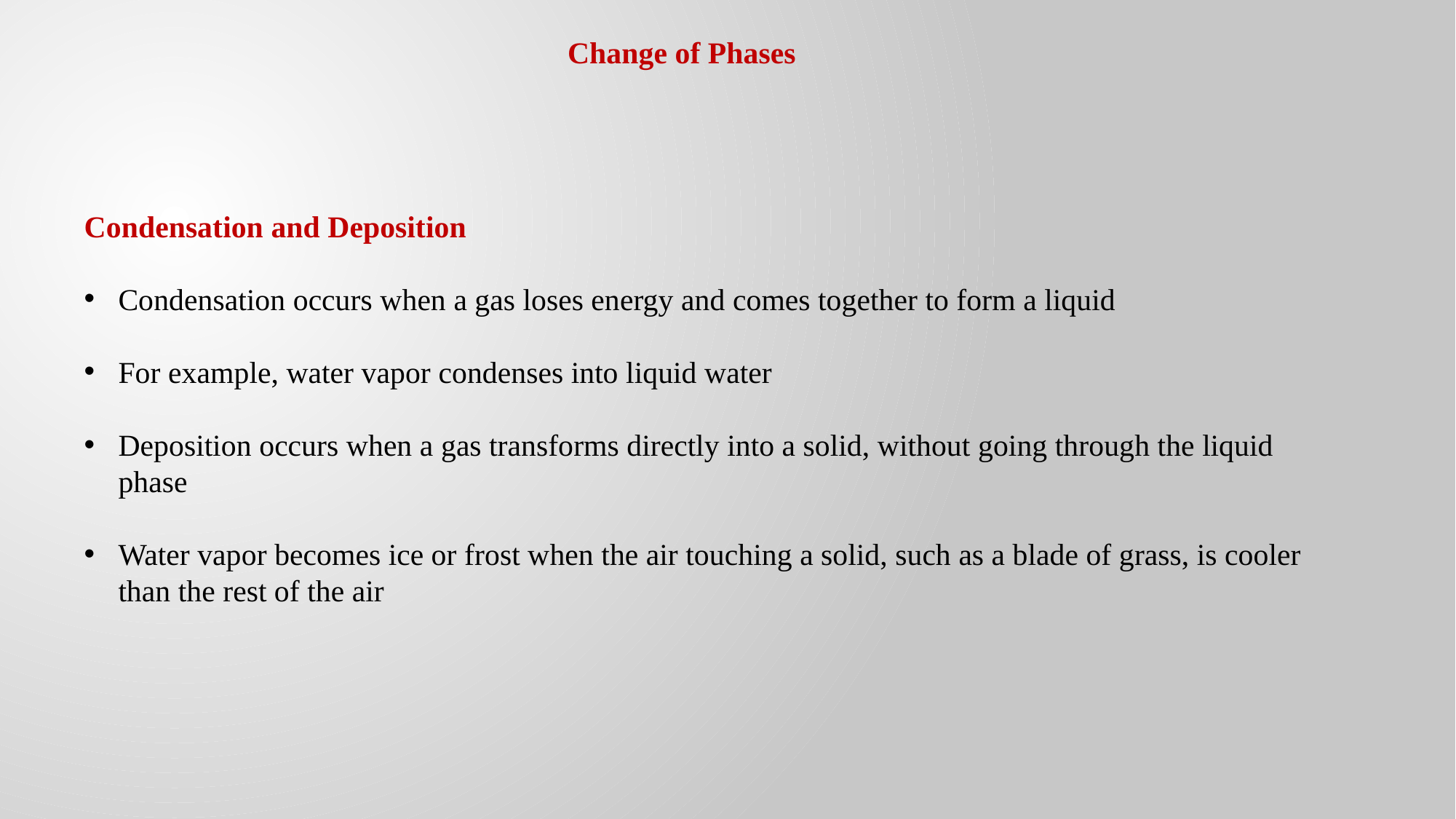

Change of Phases
Condensation and Deposition

Condensation occurs when a gas loses energy and comes together to form a liquid

For example, water vapor condenses into liquid water

Deposition occurs when a gas transforms directly into a solid, without going through the liquid phase

Water vapor becomes ice or frost when the air touching a solid, such as a blade of grass, is cooler than the rest of the air